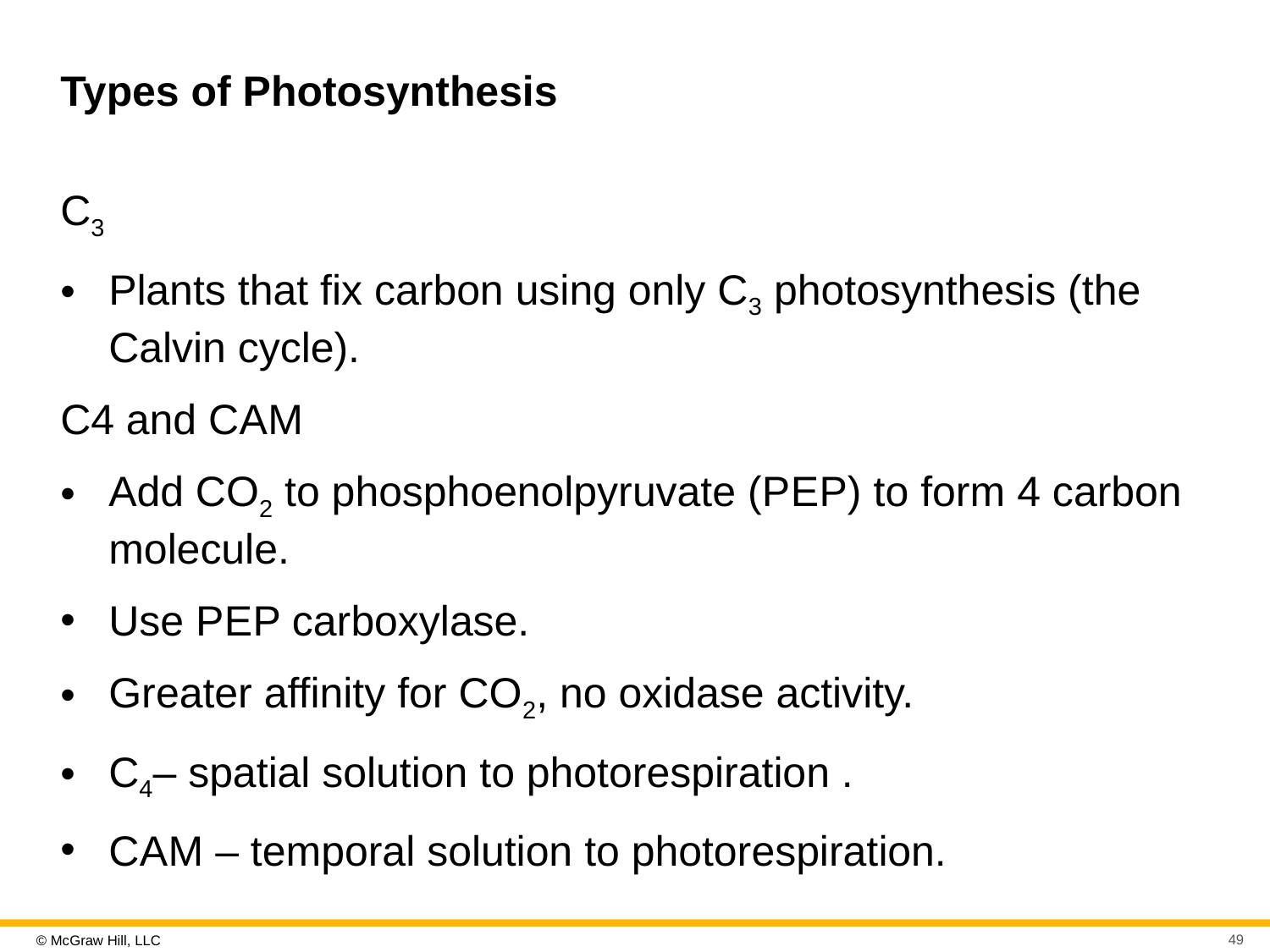

# Types of Photosynthesis
C3
Plants that fix carbon using only C3 photosynthesis (the Calvin cycle).
C4 and C A M
Add CO2 to phosphoenolpyruvate (P E P) to form 4 carbon molecule.
Use P E P carboxylase.
Greater affinity for CO2, no oxidase activity.
C4– spatial solution to photorespiration .
C A M – temporal solution to photorespiration.
49